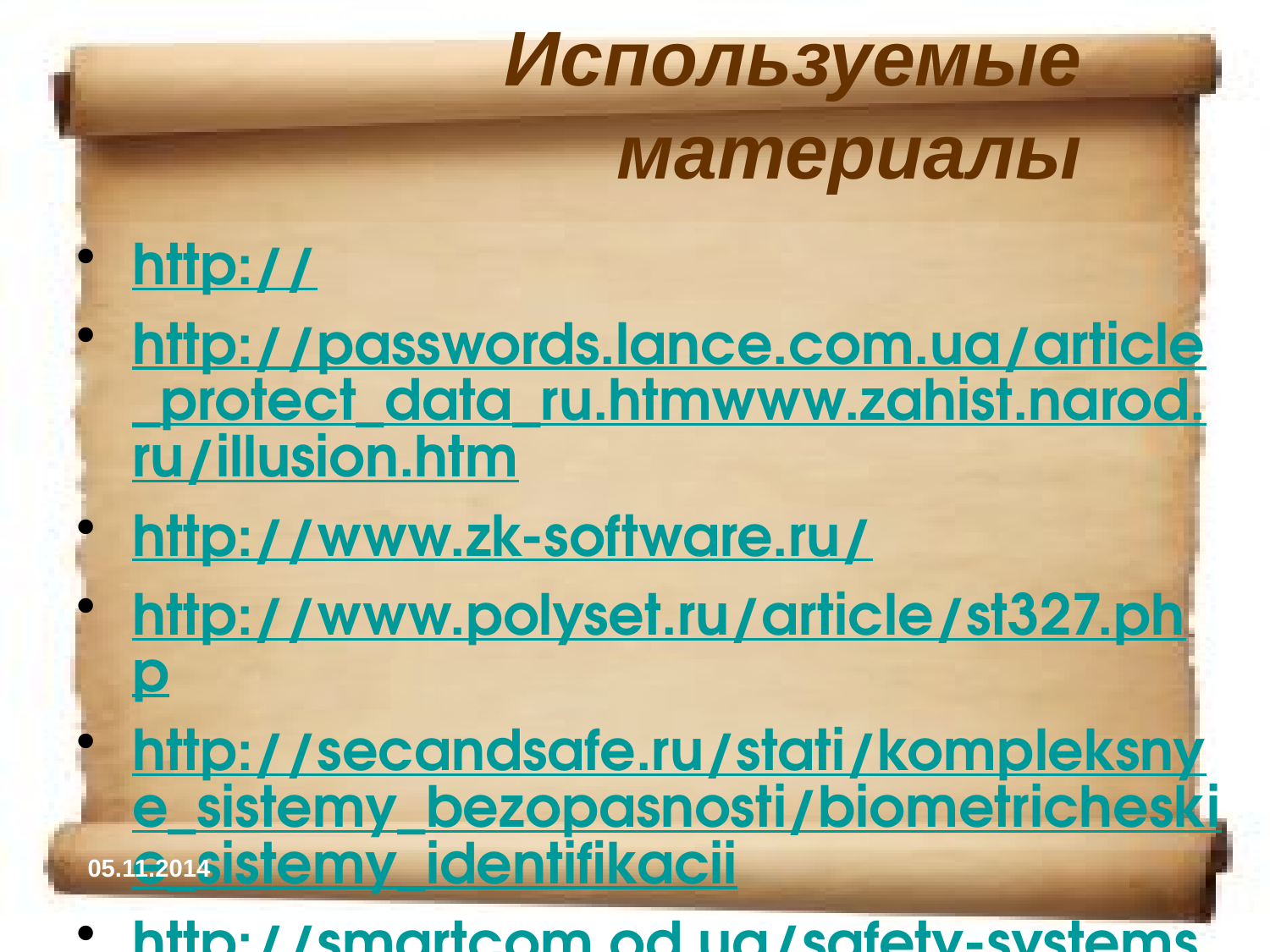

# Используемые материалы
http://
http://passwords.lance.com.ua/article_protect_data_ru.htmwww.zahist.narod.ru/illusion.htm
http://www.zk-software.ru/
http://www.polyset.ru/article/st327.php
http://secandsafe.ru/stati/kompleksnye_sistemy_bezopasnosti/biometricheskie_sistemy_identifikacii
http://smartcom.od.ua/safety-systems/biometric-system-identification
http://habrahabr.ru/blogs/infosecurity/126144/
05.11.2014